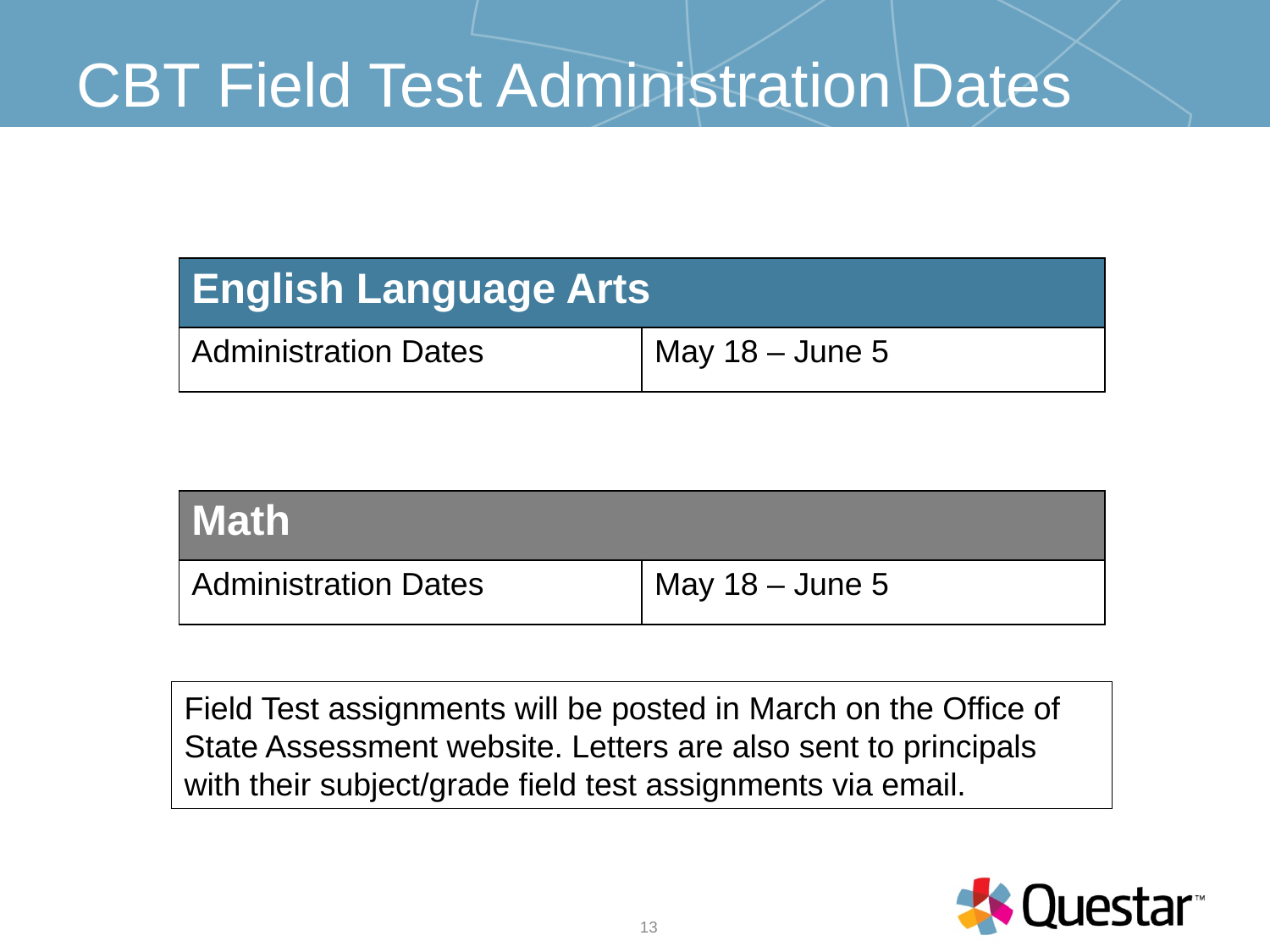

# CBT Field Test Administration Dates
| English Language Arts |  |
| --- | --- |
| Administration Dates | May 18 – June 5 |
| Math |  |
| --- | --- |
| Administration Dates | May 18 – June 5 |
Field Test assignments will be posted in March on the Office of State Assessment website. Letters are also sent to principals with their subject/grade field test assignments via email.
13